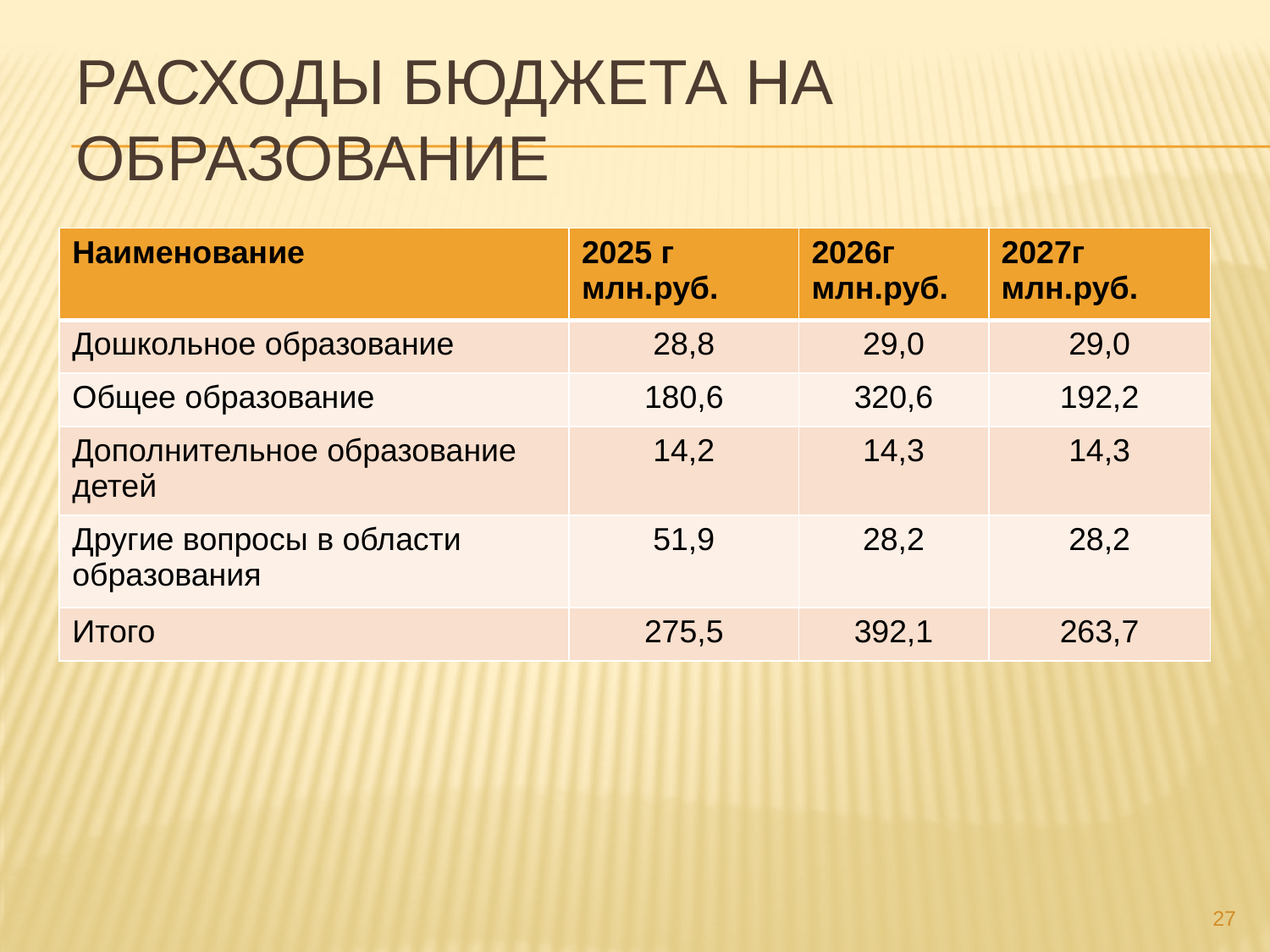

# Расходы бюджета на образование
| Наименование | 2025 г млн.руб. | 2026г млн.руб. | 2027г млн.руб. |
| --- | --- | --- | --- |
| Дошкольное образование | 28,8 | 29,0 | 29,0 |
| Общее образование | 180,6 | 320,6 | 192,2 |
| Дополнительное образование детей | 14,2 | 14,3 | 14,3 |
| Другие вопросы в области образования | 51,9 | 28,2 | 28,2 |
| Итого | 275,5 | 392,1 | 263,7 |

27